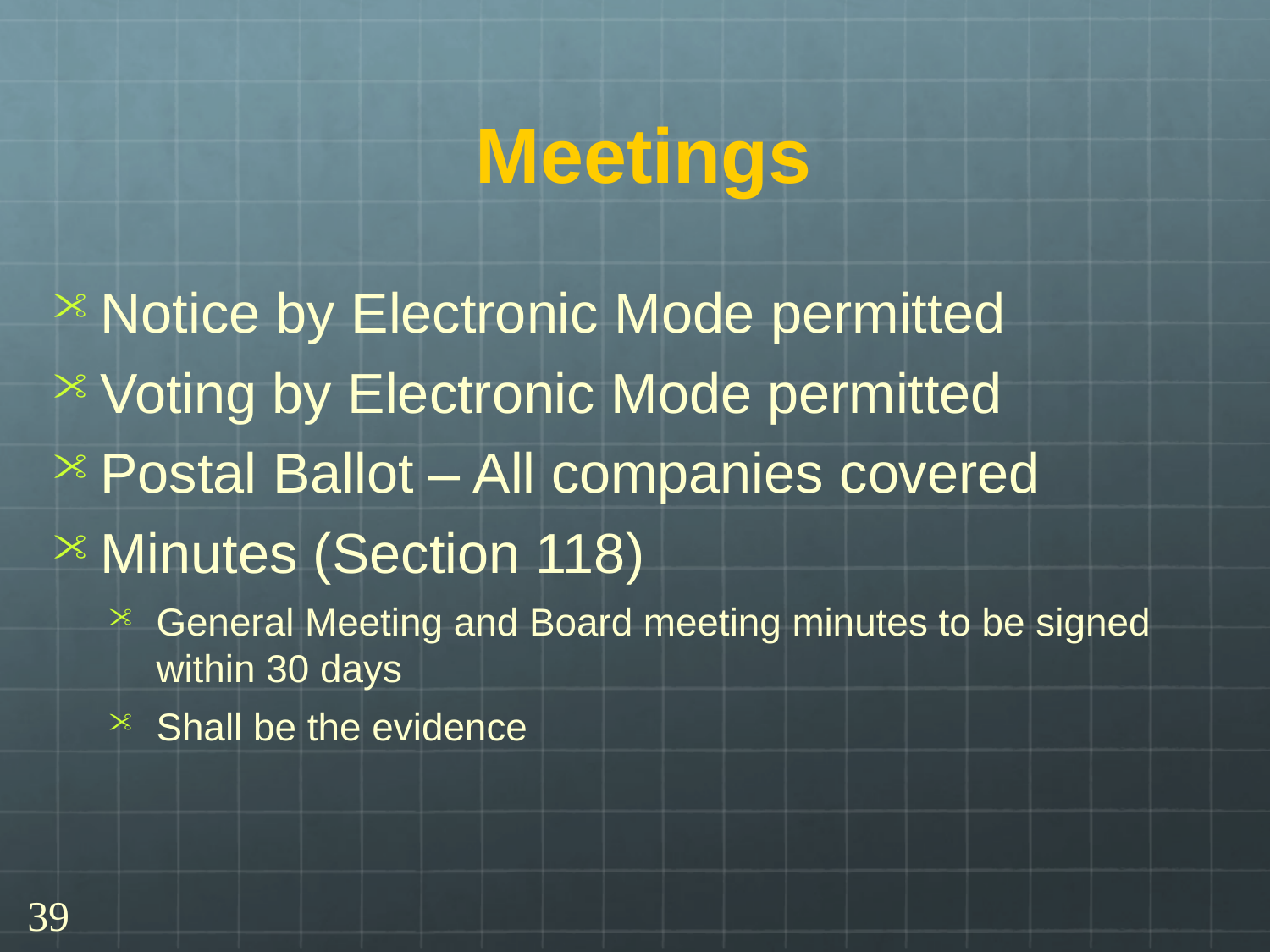

# Meetings
Notice by Electronic Mode permitted
Voting by Electronic Mode permitted
Postal Ballot – All companies covered
Minutes (Section 118)
General Meeting and Board meeting minutes to be signed within 30 days
Shall be the evidence

39